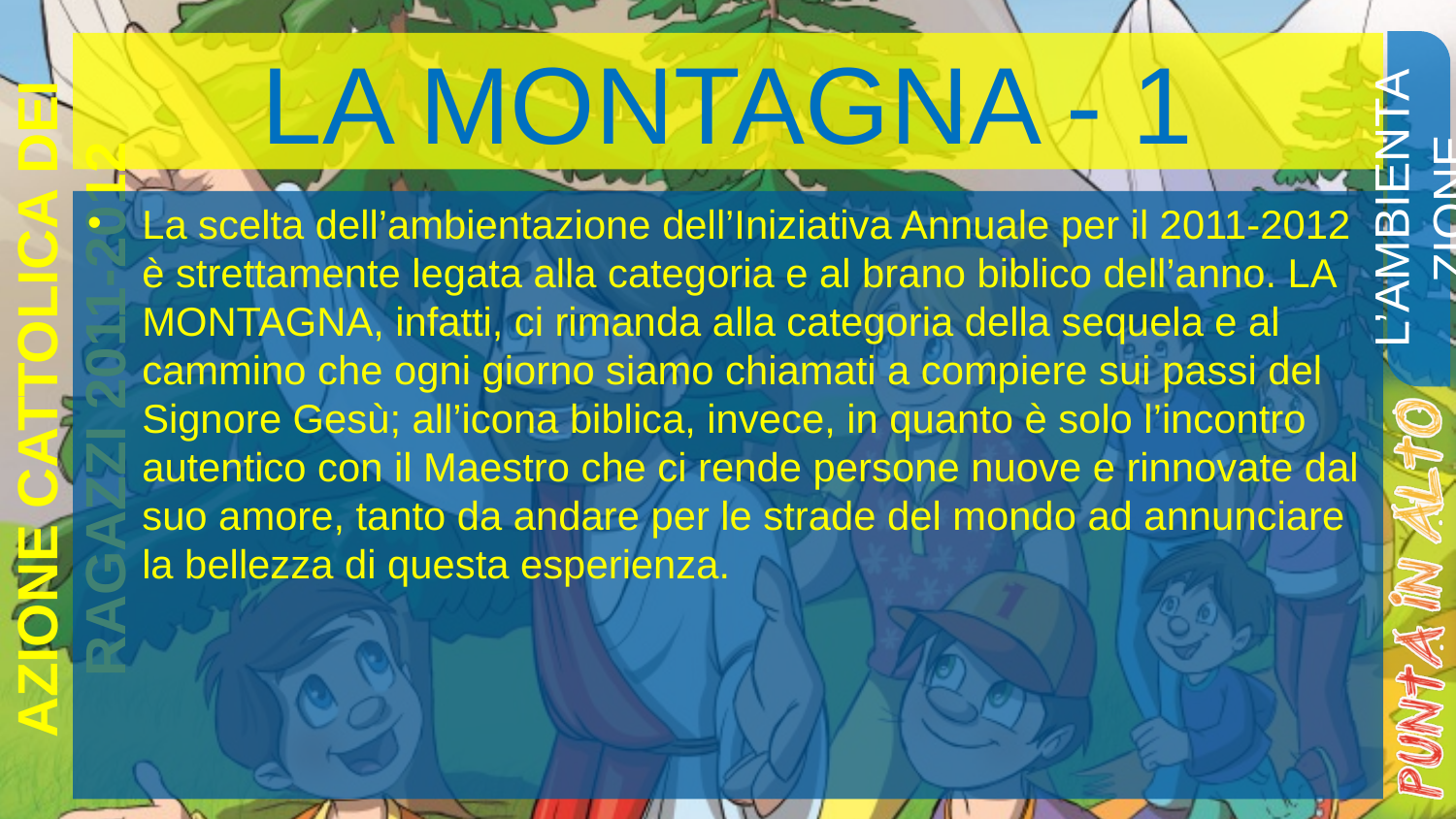

# LA MONTAGNA - 1
L’AMBIENTAZIONE
La scelta dell’ambientazione dell’Iniziativa Annuale per il 2011-2012 è strettamente legata alla categoria e al brano biblico dell’anno. LA MONTAGNA, infatti, ci rimanda alla categoria della sequela e al cammino che ogni giorno siamo chiamati a compiere sui passi del Signore Gesù; all’icona biblica, invece, in quanto è solo l’incontro autentico con il Maestro che ci rende persone nuove e rinnovate dal suo amore, tanto da andare per le strade del mondo ad annunciare la bellezza di questa esperienza.